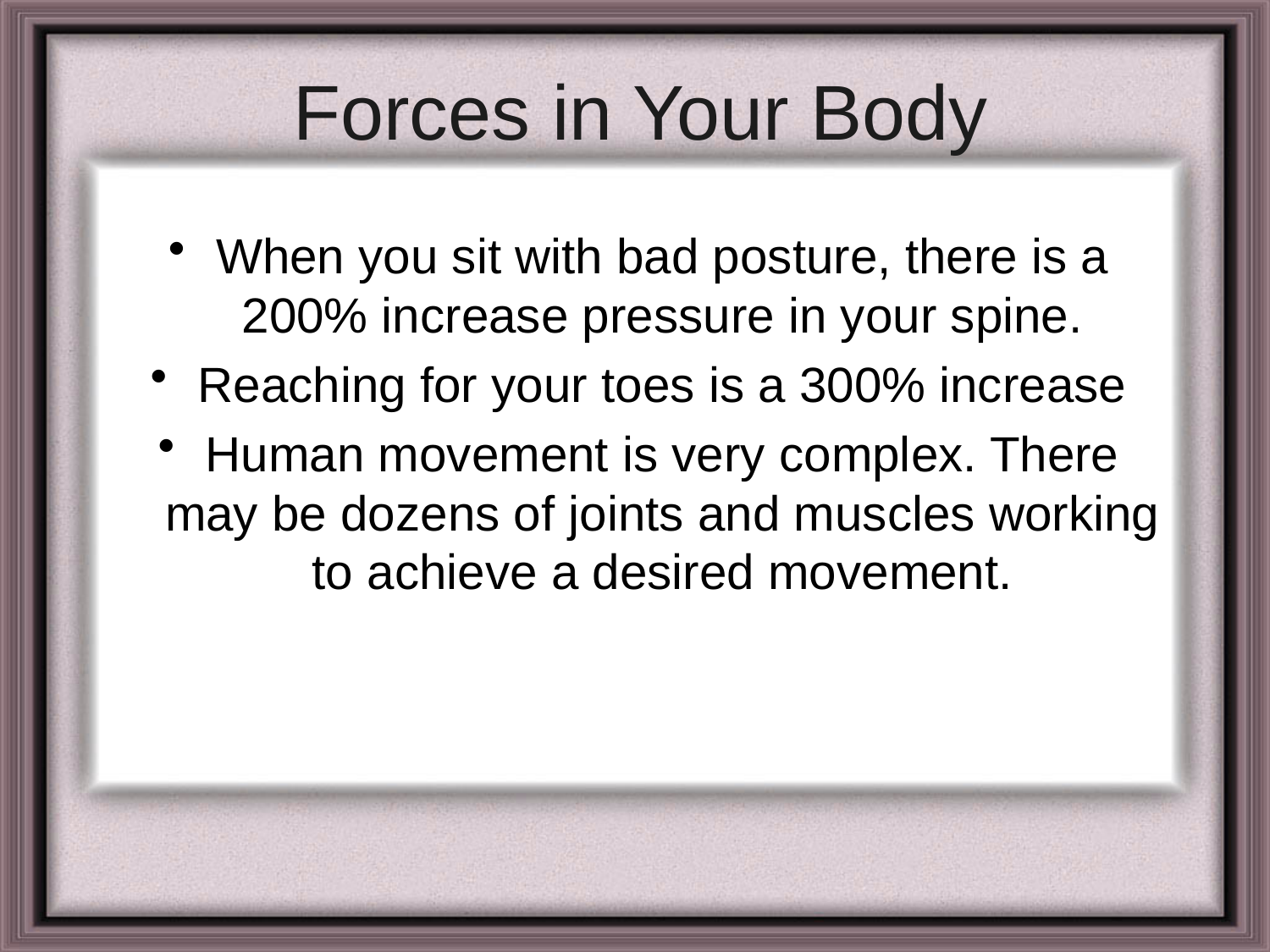

# Forces in Your Body
When you sit with bad posture, there is a 200% increase pressure in your spine.
Reaching for your toes is a 300% increase
Human movement is very complex. There may be dozens of joints and muscles working to achieve a desired movement.